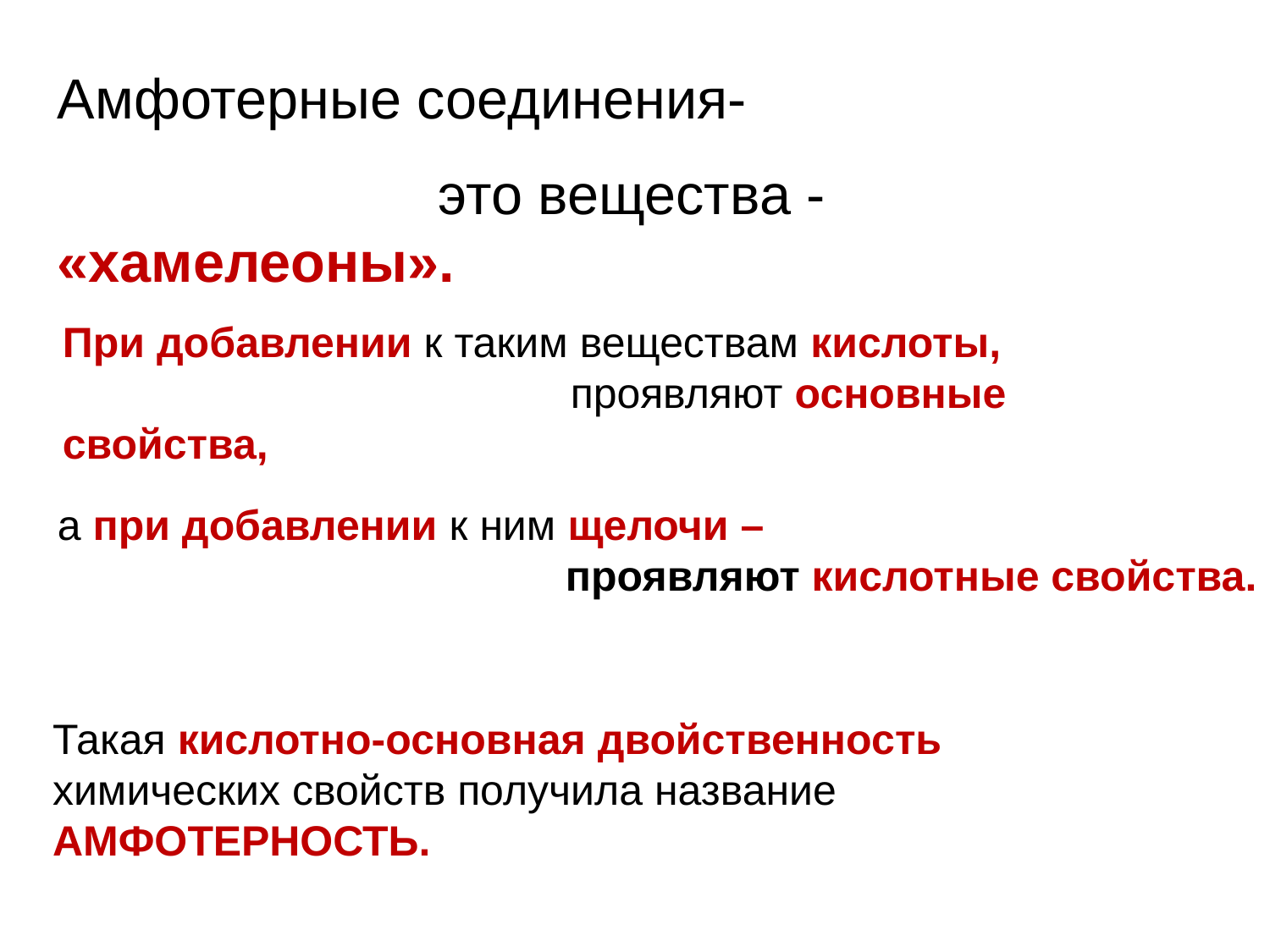

Амфотерные соединения-
			это вещества - «хамелеоны».

При добавлении к таким веществам кислоты,
				проявляют основные свойства,
а при добавлении к ним щелочи –
				проявляют кислотные свойства.
Такая кислотно-основная двойственность
химических свойств получила название АМФОТЕРНОСТЬ.